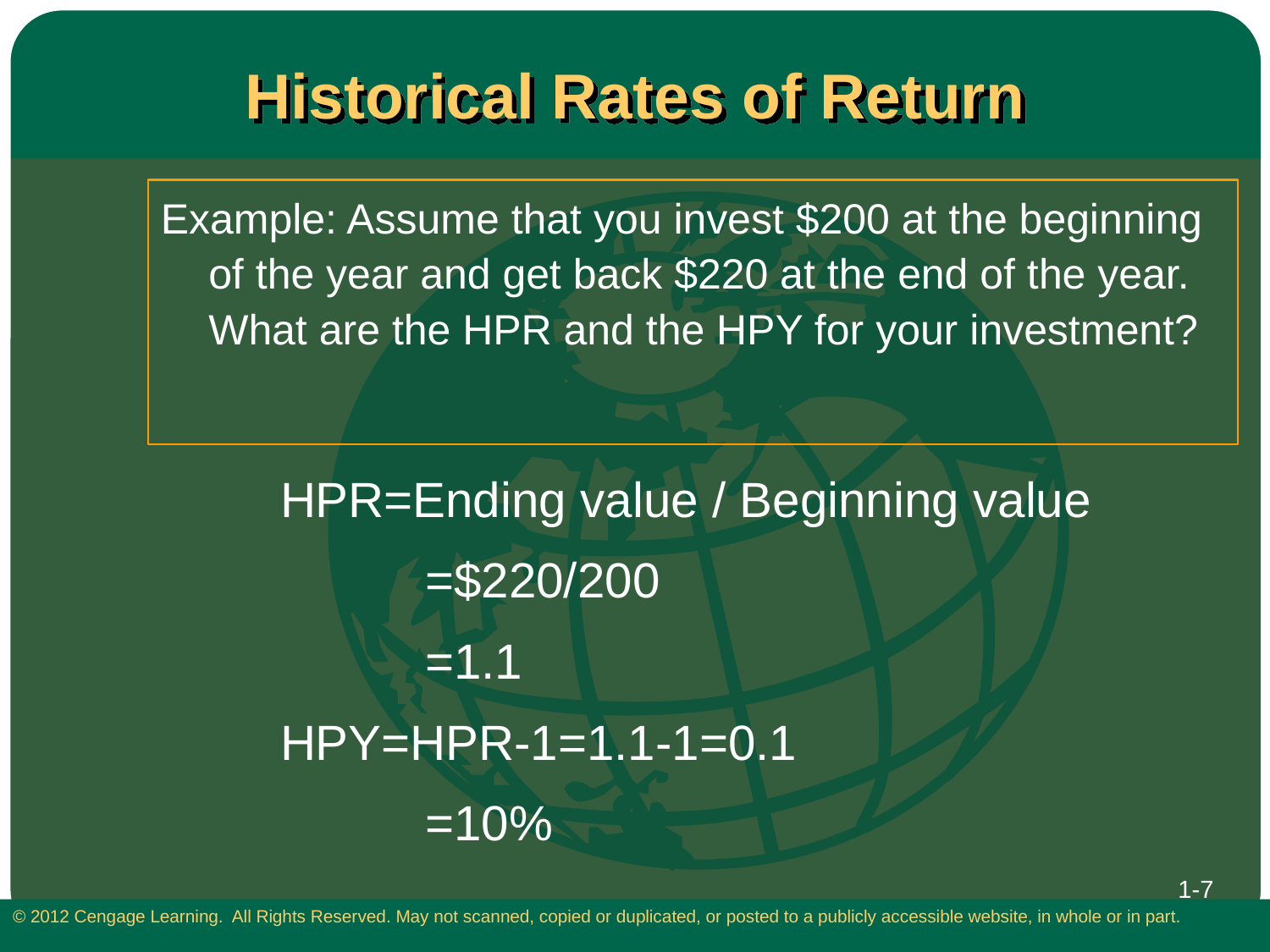

# Historical Rates of Return
Example: Assume that you invest $200 at the beginning of the year and get back $220 at the end of the year. What are the HPR and the HPY for your investment?
 HPR=Ending value / Beginning value
		=$220/200
		=1.1
 HPY=HPR-1=1.1-1=0.1
		=10%
1-7
© 2012 Cengage Learning.  All Rights Reserved. May not scanned, copied or duplicated, or posted to a publicly accessible website, in whole or in part.